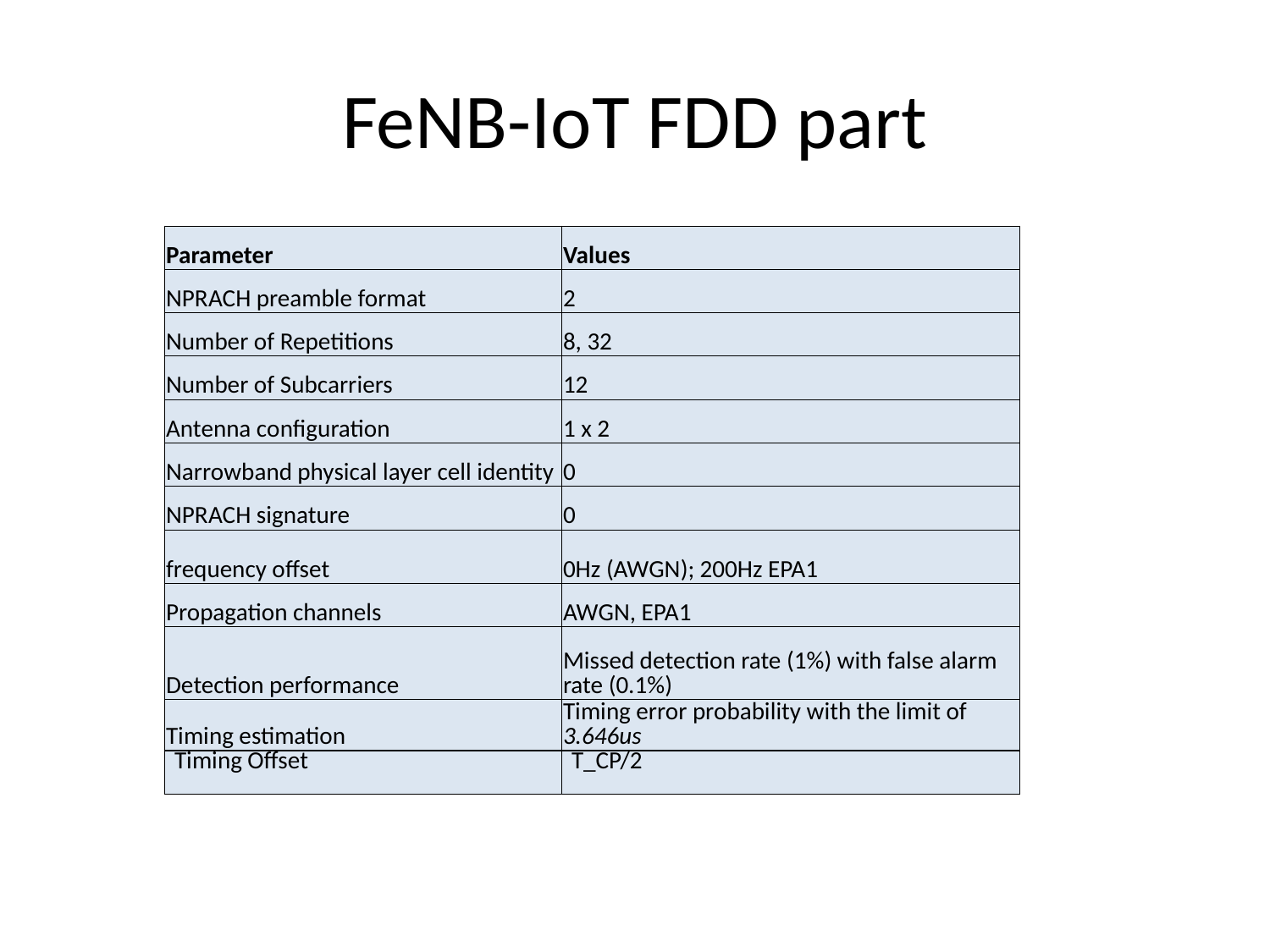

# FeNB-IoT FDD part
| Parameter | Values |
| --- | --- |
| NPRACH preamble format | 2 |
| Number of Repetitions | 8, 32 |
| Number of Subcarriers | 12 |
| Antenna configuration | 1 x 2 |
| Narrowband physical layer cell identity | 0 |
| NPRACH signature | 0 |
| frequency offset | 0Hz (AWGN); 200Hz EPA1 |
| Propagation channels | AWGN, EPA1 |
| Detection performance | Missed detection rate (1%) with false alarm rate (0.1%) |
| Timing estimation | Timing error probability with the limit of 3.646us |
| Timing Offset | T\_CP/2 |